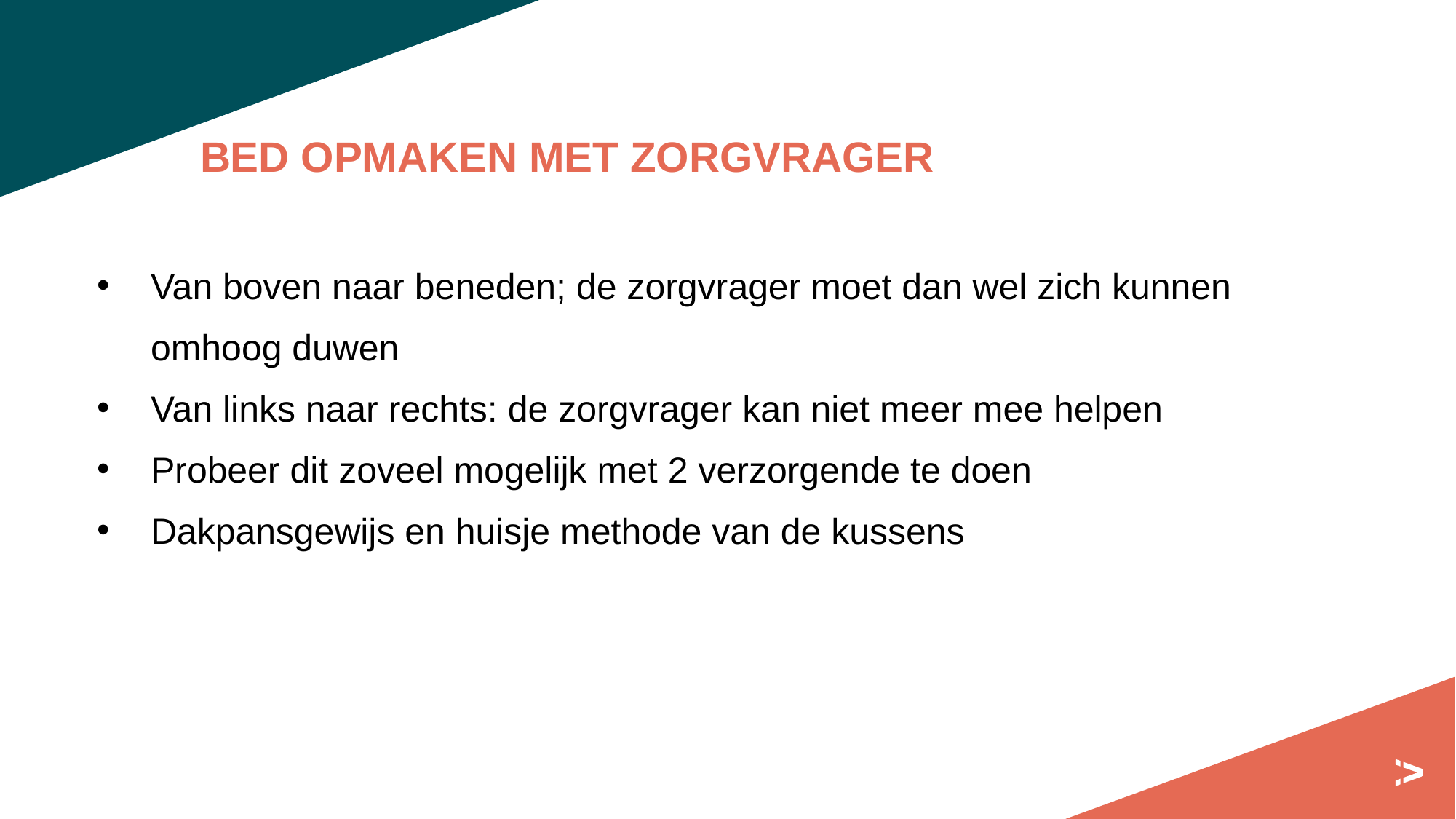

# Bed opmaken met zorgvrager
Van boven naar beneden; de zorgvrager moet dan wel zich kunnen omhoog duwen
Van links naar rechts: de zorgvrager kan niet meer mee helpen
Probeer dit zoveel mogelijk met 2 verzorgende te doen
Dakpansgewijs en huisje methode van de kussens